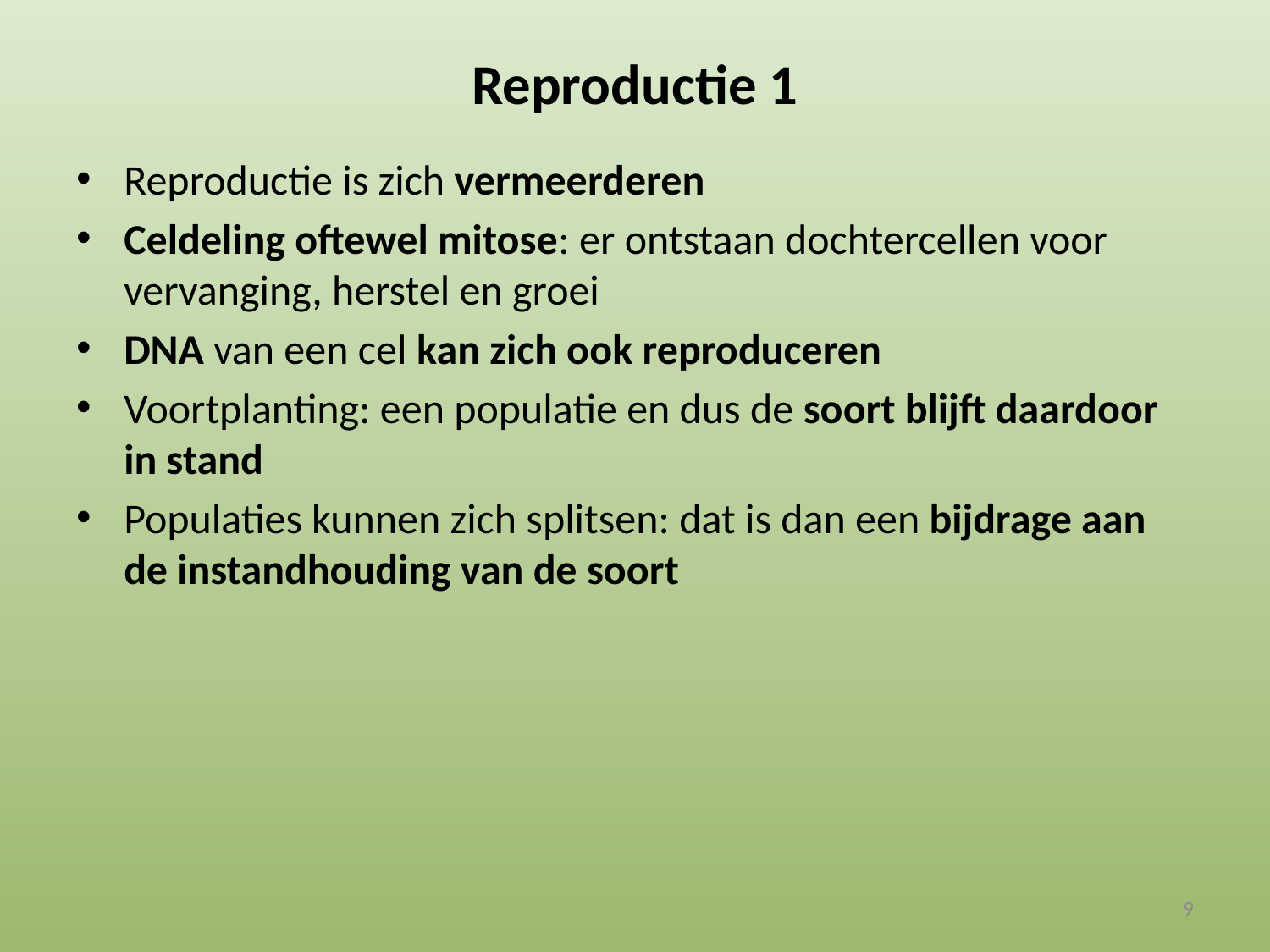

# Reproductie 1
Reproductie is zich vermeerderen
Celdeling oftewel mitose: er ontstaan dochtercellen voor vervanging, herstel en groei
DNA van een cel kan zich ook reproduceren
Voortplanting: een populatie en dus de soort blijft daardoor in stand
Populaties kunnen zich splitsen: dat is dan een bijdrage aan de instandhouding van de soort

9